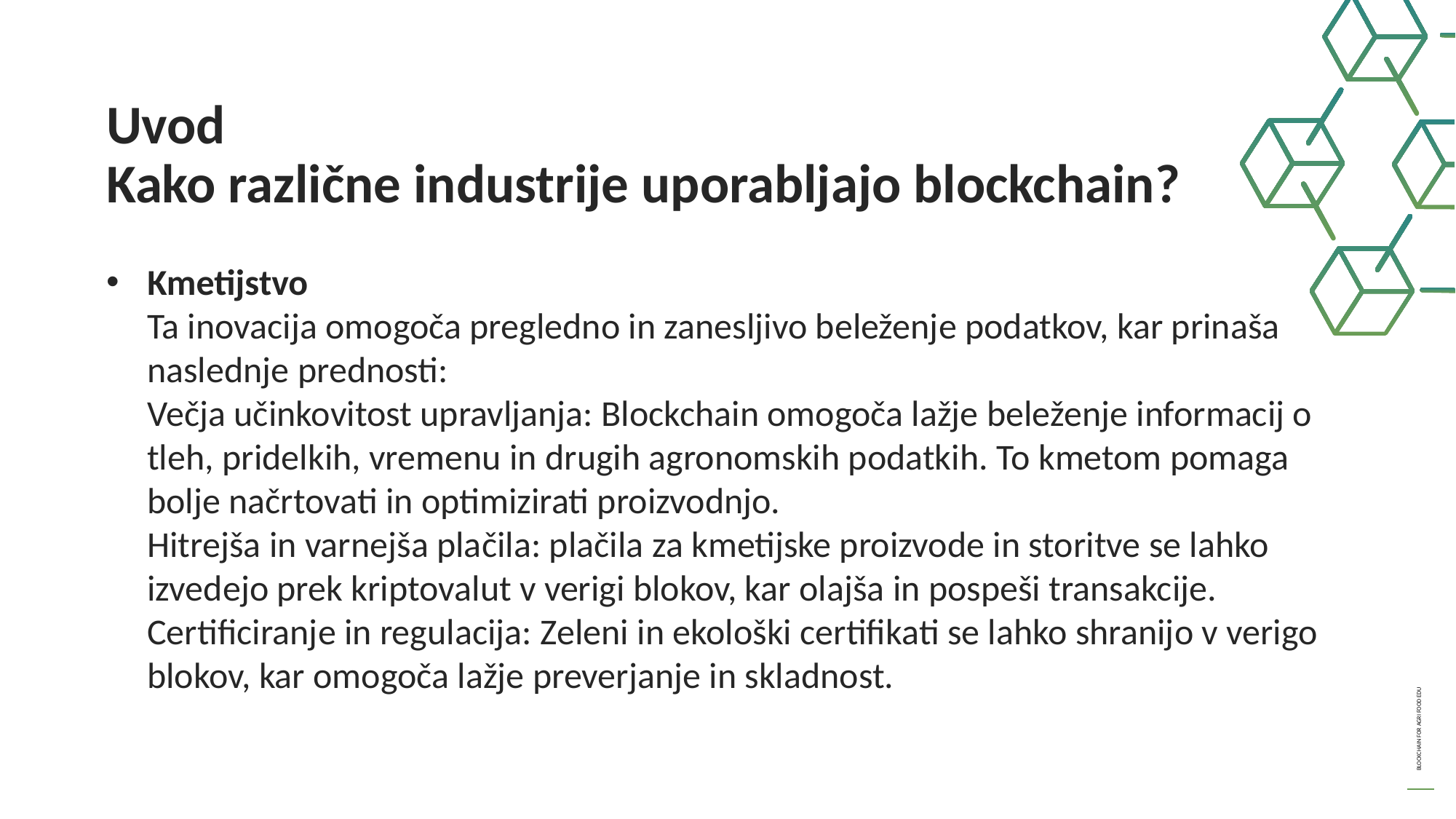

Uvod
Kako različne industrije uporabljajo blockchain?
Kmetijstvo
Ta inovacija omogoča pregledno in zanesljivo beleženje podatkov, kar prinaša naslednje prednosti: 
Večja učinkovitost upravljanja: Blockchain omogoča lažje beleženje informacij o tleh, pridelkih, vremenu in drugih agronomskih podatkih. To kmetom pomaga bolje načrtovati in optimizirati proizvodnjo. 
Hitrejša in varnejša plačila: plačila za kmetijske proizvode in storitve se lahko izvedejo prek kriptovalut v verigi blokov, kar olajša in pospeši transakcije. 
Certificiranje in regulacija: Zeleni in ekološki certifikati se lahko shranijo v verigo blokov, kar omogoča lažje preverjanje in skladnost.